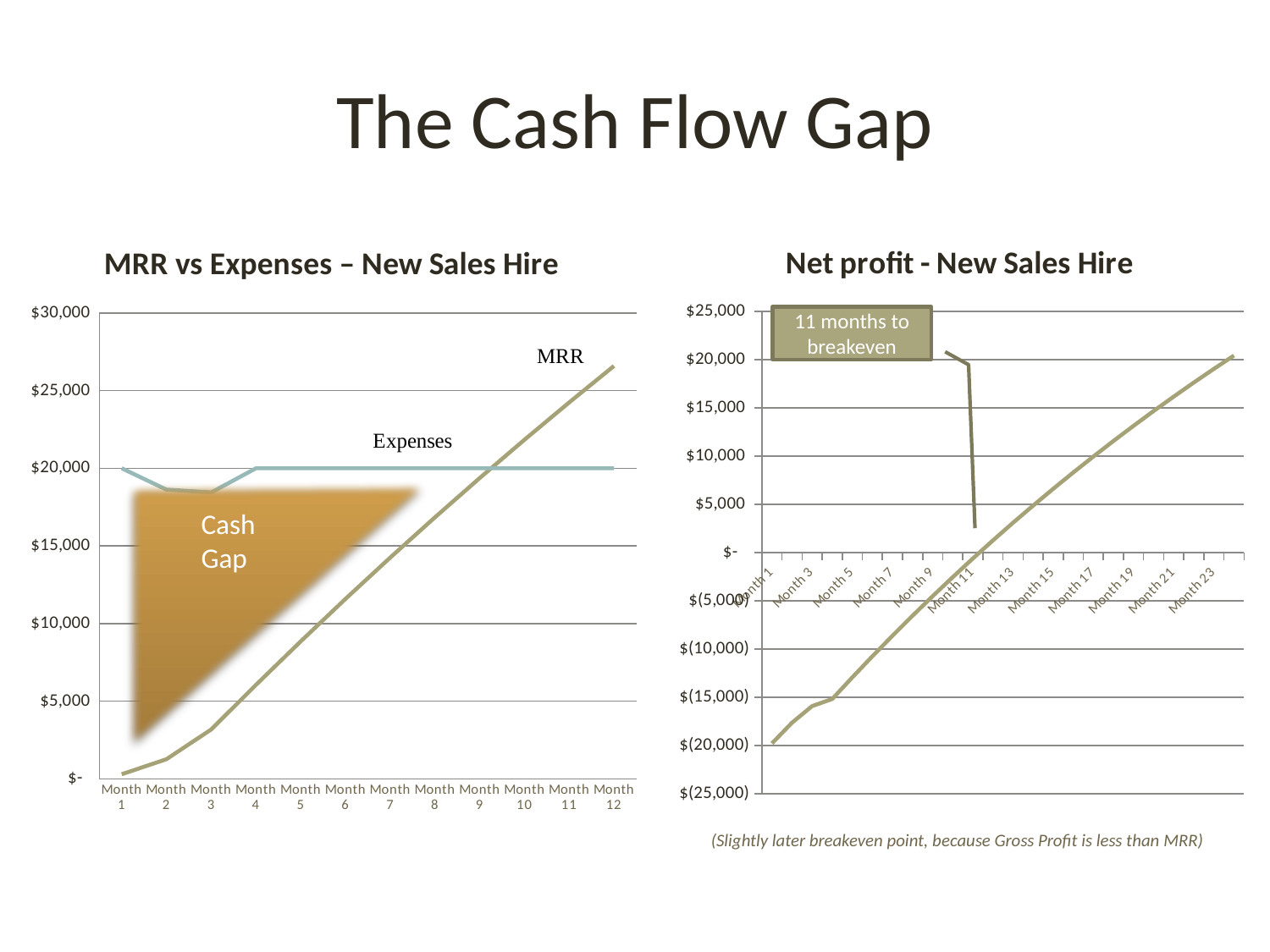

# The Cash Flow Gap

### Chart: Net profit - New Sales Hire

| Category | Net profit |
|---|---|
| Month 1 | -19763.8888888889 |
| Month 2 | -17615.625 |
| Month 3 | -15899.19270833333 |
| Month 4 | -15159.97677951389 |
| Month 5 | -12919.86624891493 |
| Month 6 | -10735.75848158095 |
| Month 7 | -8606.253408430313 |
| Month 8 | -6529.985962108442 |
| Month 9 | -4505.625201944622 |
| Month 10 | -2531.873460784893 |
| Month 11 | -607.4655131541622 |
| Month 12 | 1268.832235785801 |
| Month 13 | 3098.222541002269 |
| Month 14 | 4881.878088588321 |
| Month 15 | 6620.942247484723 |
| Month 16 | 8316.529802408715 |
| Month 17 | 9969.72766845961 |
| Month 18 | 11581.59558785924 |
| Month 19 | 13153.16680927387 |
| Month 20 | 14685.44875015313 |
| Month 21 | 16179.42364251042 |
| Month 22 | 17636.04916255876 |
| Month 23 | 19056.25904460591 |
| Month 24 | 20440.96367960187 |

### Chart: MRR vs Expenses – New Sales Hire

| Category | Total MRR (Billings) | Total Expenses |
|---|---|---|
| Month 1 | 295.138888888889 | 20000.0 |
| Month 2 | 1261.71875 | 18625.0 |
| Month 3 | 3178.092447916667 | 18441.66666666666 |
| Month 4 | 6050.02902560764 | 20000.0 |
| Month 5 | 8850.167188856334 | 20000.0 |
| Month 6 | 11580.30189802381 | 20000.0 |
| Month 7 | 14242.18323946211 | 20000.0 |
| Month 8 | 16837.51754736444 | 20000.0 |
| Month 9 | 19367.96849756923 | 20000.0 |
| Month 10 | 21835.15817401888 | 20000.0 |
| Month 11 | 24240.6681085573 | 20000.0 |
| Month 12 | 26586.04029473225 | 20000.0 |
11 months to breakeven

Cash
Gap
(Slightly later breakeven point, because Gross Profit is less than MRR)